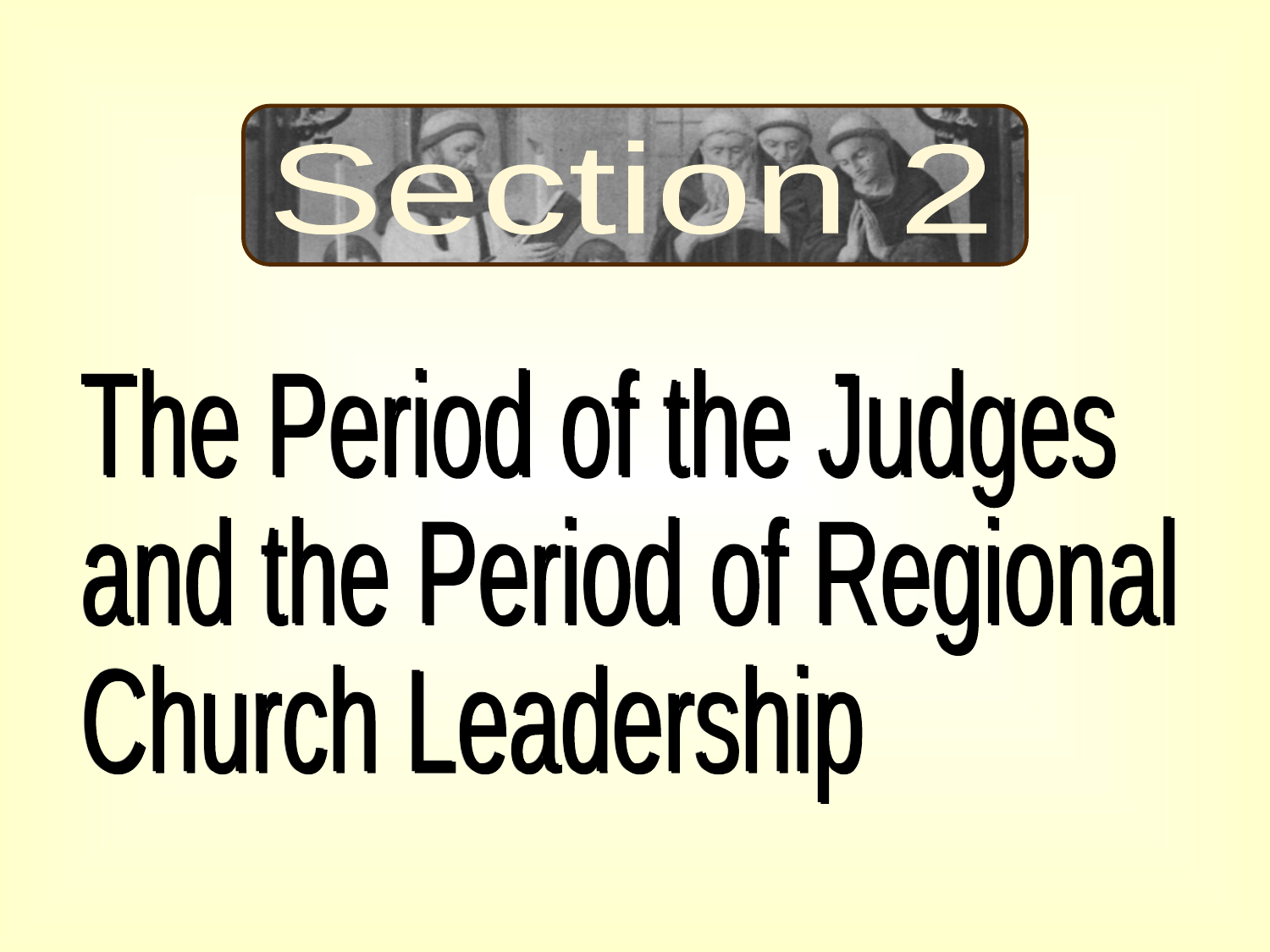

Section 2
The Period of the Judges
and the Period of Regional
Church Leadership